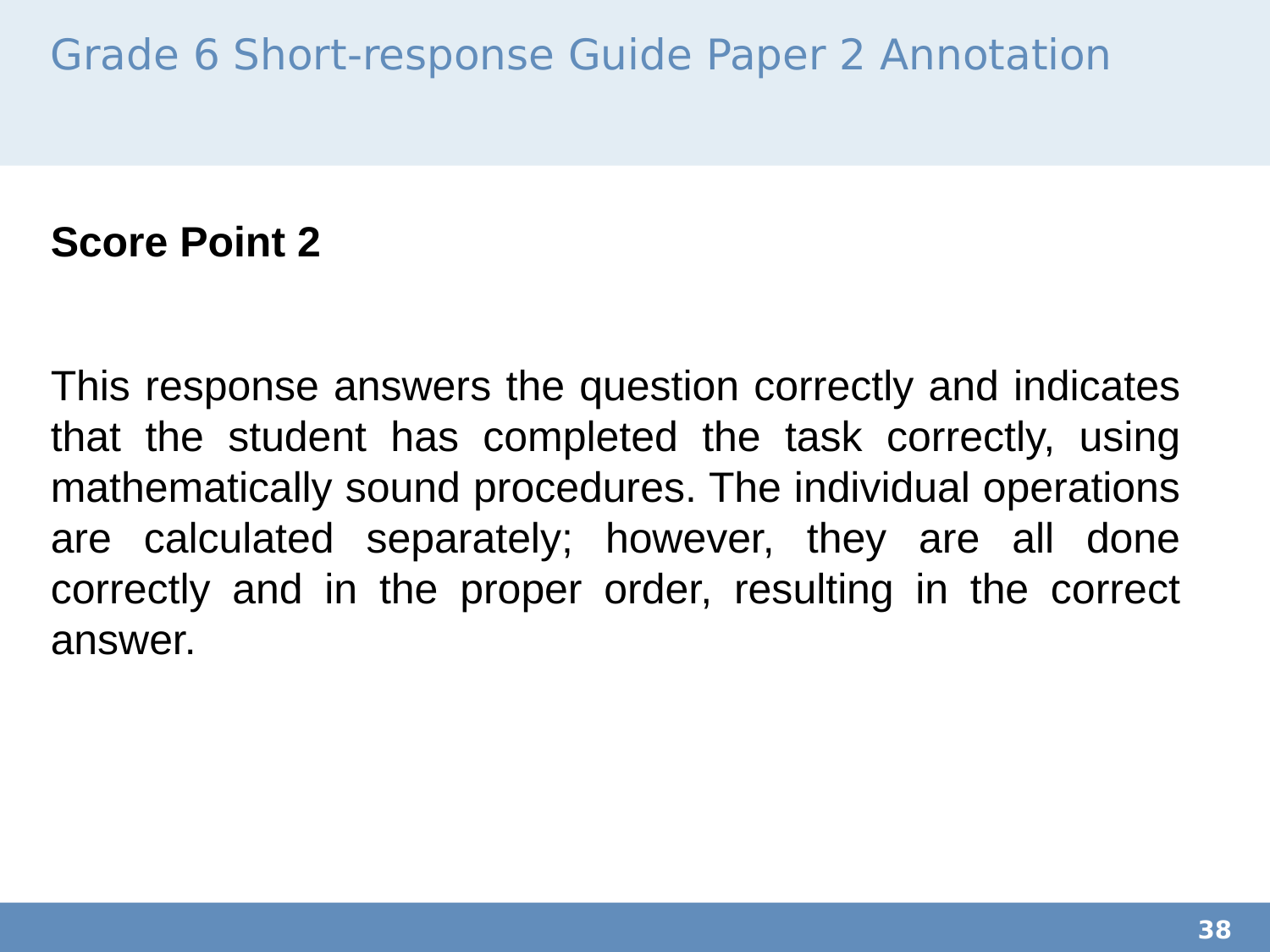

# Grade 6 Short-response Guide Paper 2 Annotation
Score Point 2

This response answers the question correctly and indicates that the student has completed the task correctly, using mathematically sound procedures. The individual operations are calculated separately; however, they are all done correctly and in the proper order, resulting in the correct answer.

38